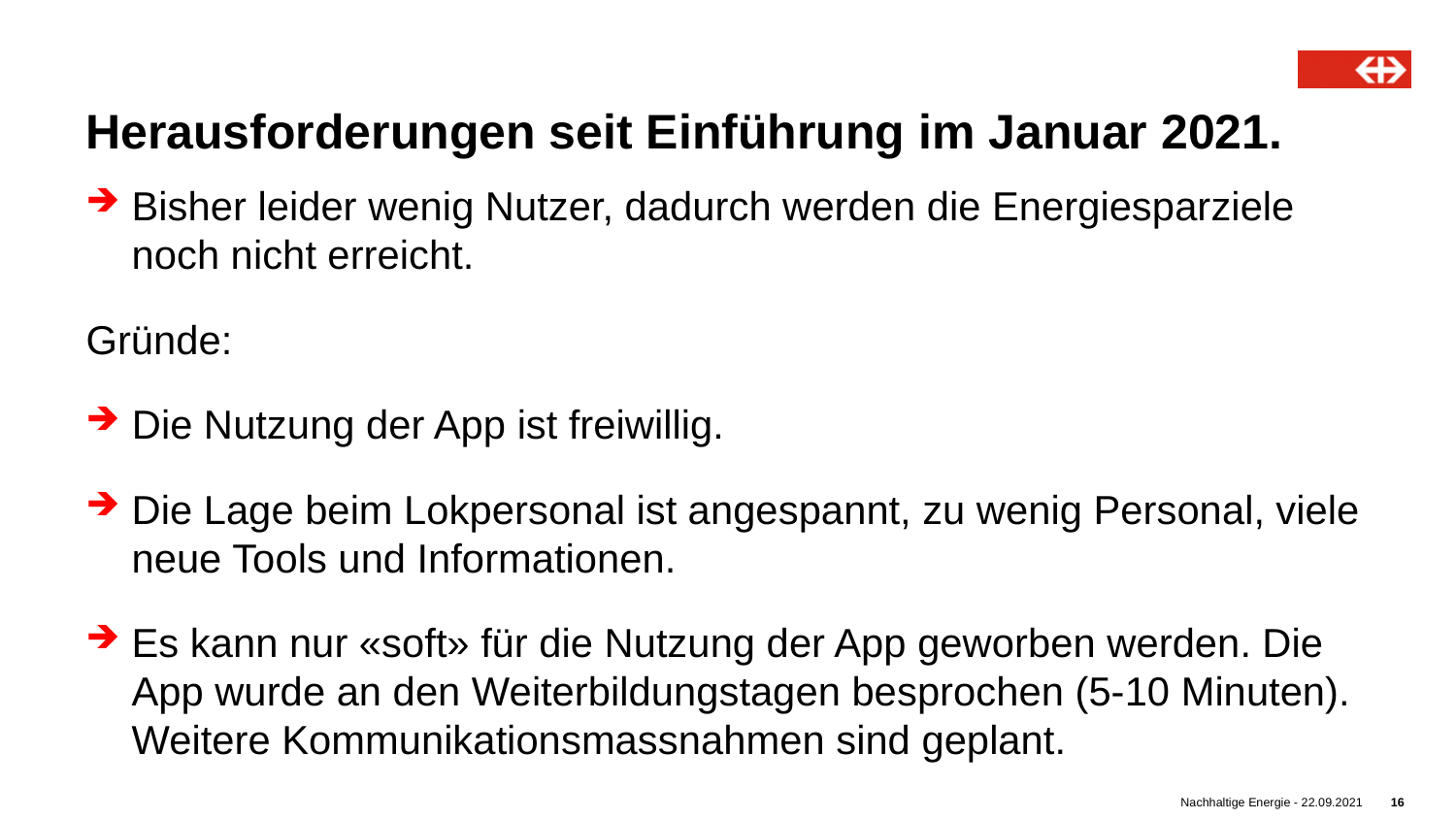

# Herausforderungen seit Einführung im Januar 2021.
Bisher leider wenig Nutzer, dadurch werden die Energiesparziele noch nicht erreicht.
Gründe:
Die Nutzung der App ist freiwillig.
Die Lage beim Lokpersonal ist angespannt, zu wenig Personal, viele neue Tools und Informationen.
Es kann nur «soft» für die Nutzung der App geworben werden. Die App wurde an den Weiterbildungstagen besprochen (5-10 Minuten). Weitere Kommunikationsmassnahmen sind geplant.

Nachhaltige Energie - 22.09.2021
16